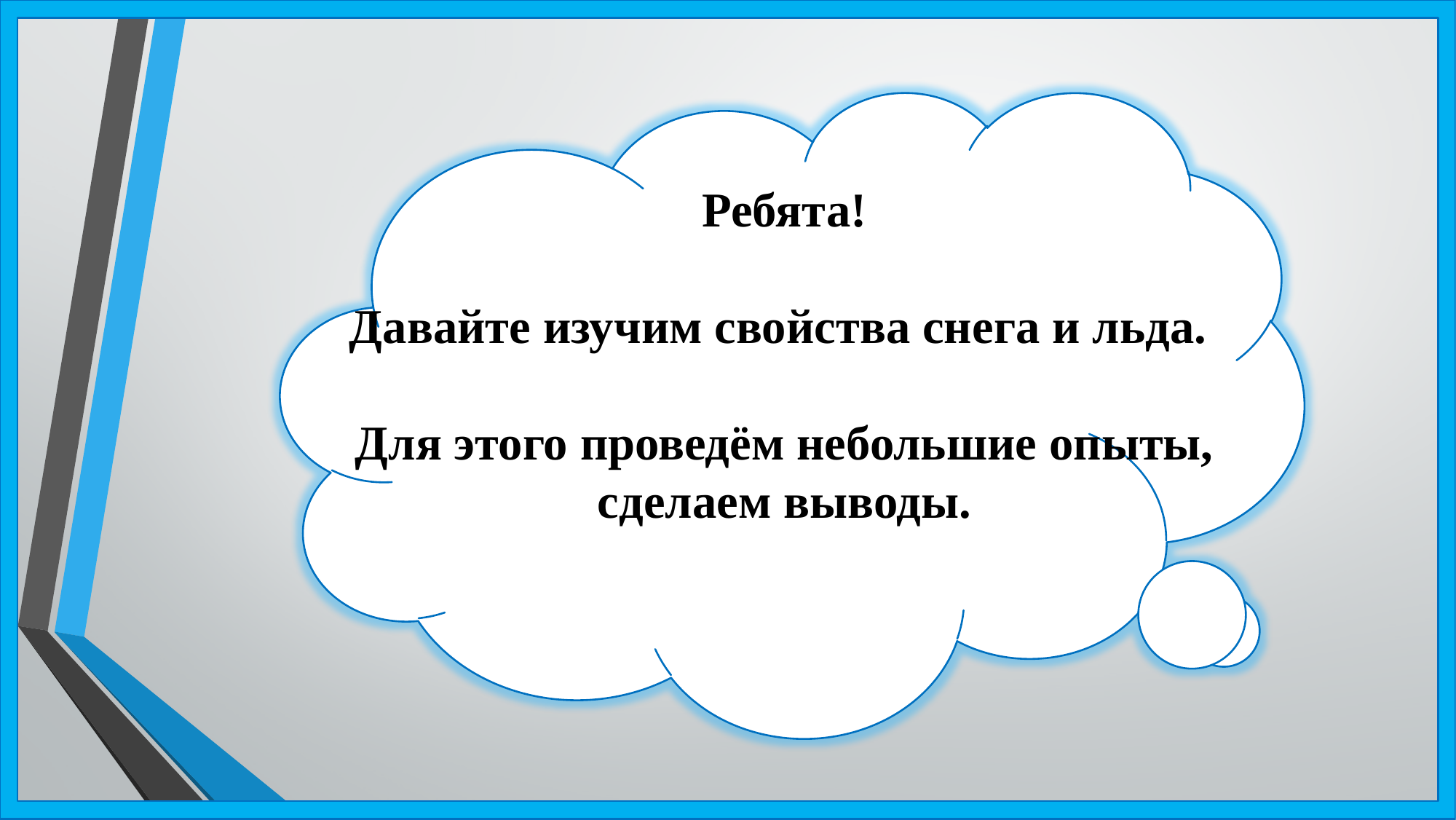

Ребята!

Давайте изучим свойства снега и льда.

Для этого проведём небольшие опыты, сделаем выводы.